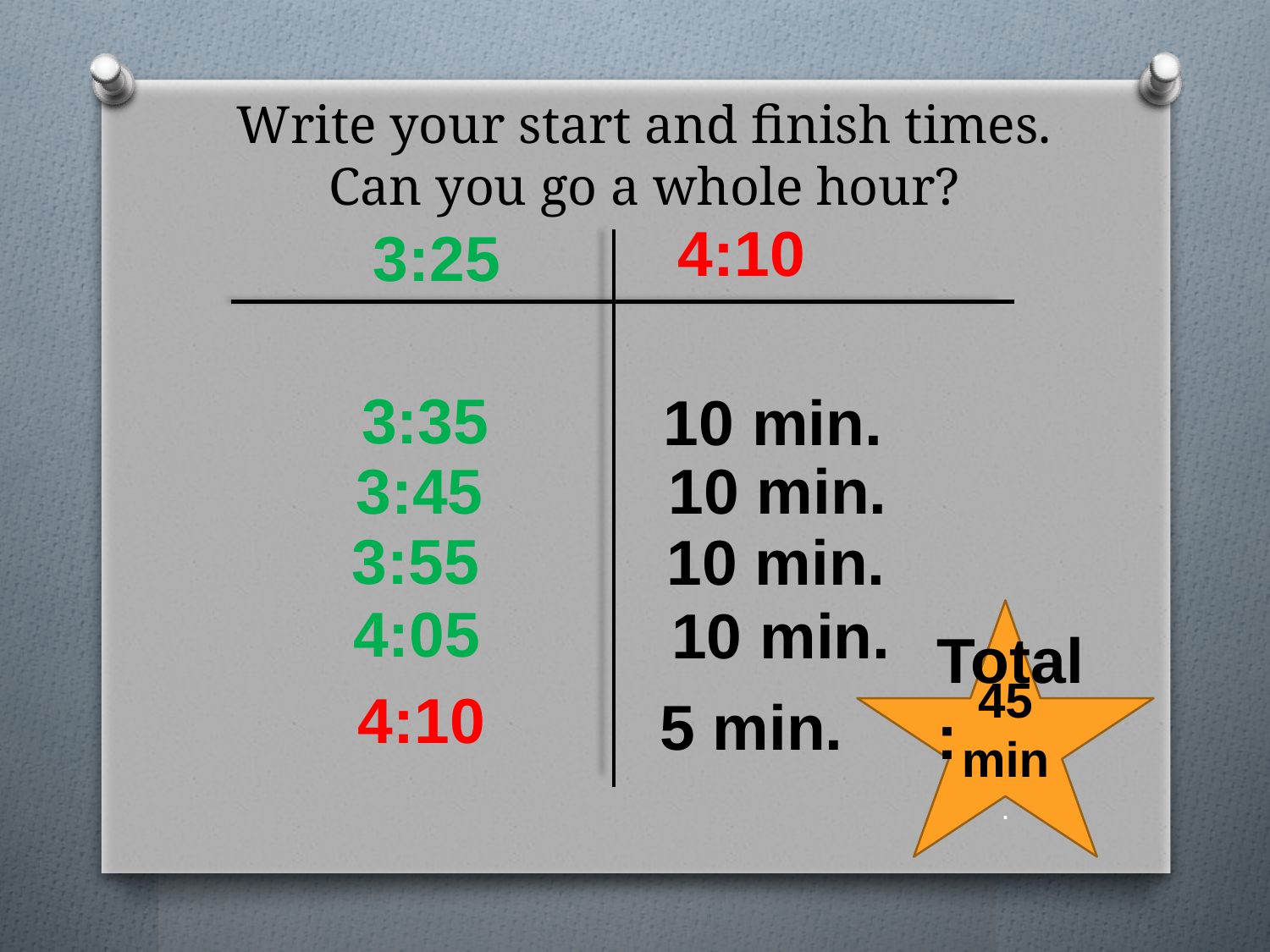

# Write your start and finish times. Can you go a whole hour?
4:10
3:25
3:35
10 min.
3:45
10 min.
3:55
10 min.
4:05
10 min.
45 min.
Total:
4:10
5 min.